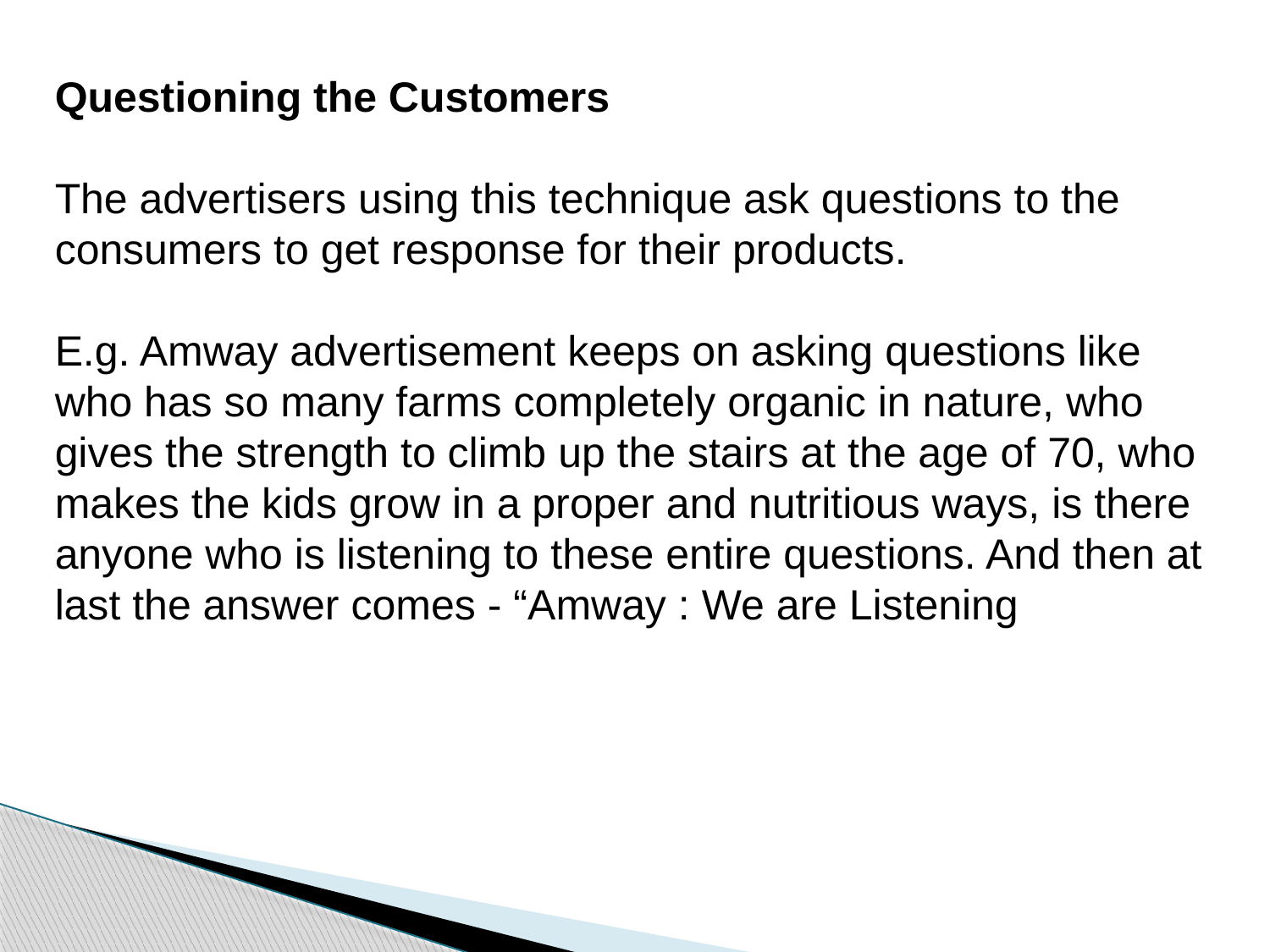

Questioning the Customers

The advertisers using this technique ask questions to the consumers to get response for their products.

E.g. Amway advertisement keeps on asking questions like who has so many farms completely organic in nature, who gives the strength to climb up the stairs at the age of 70, who makes the kids grow in a proper and nutritious ways, is there anyone who is listening to these entire questions. And then at last the answer comes - “Amway : We are Listening